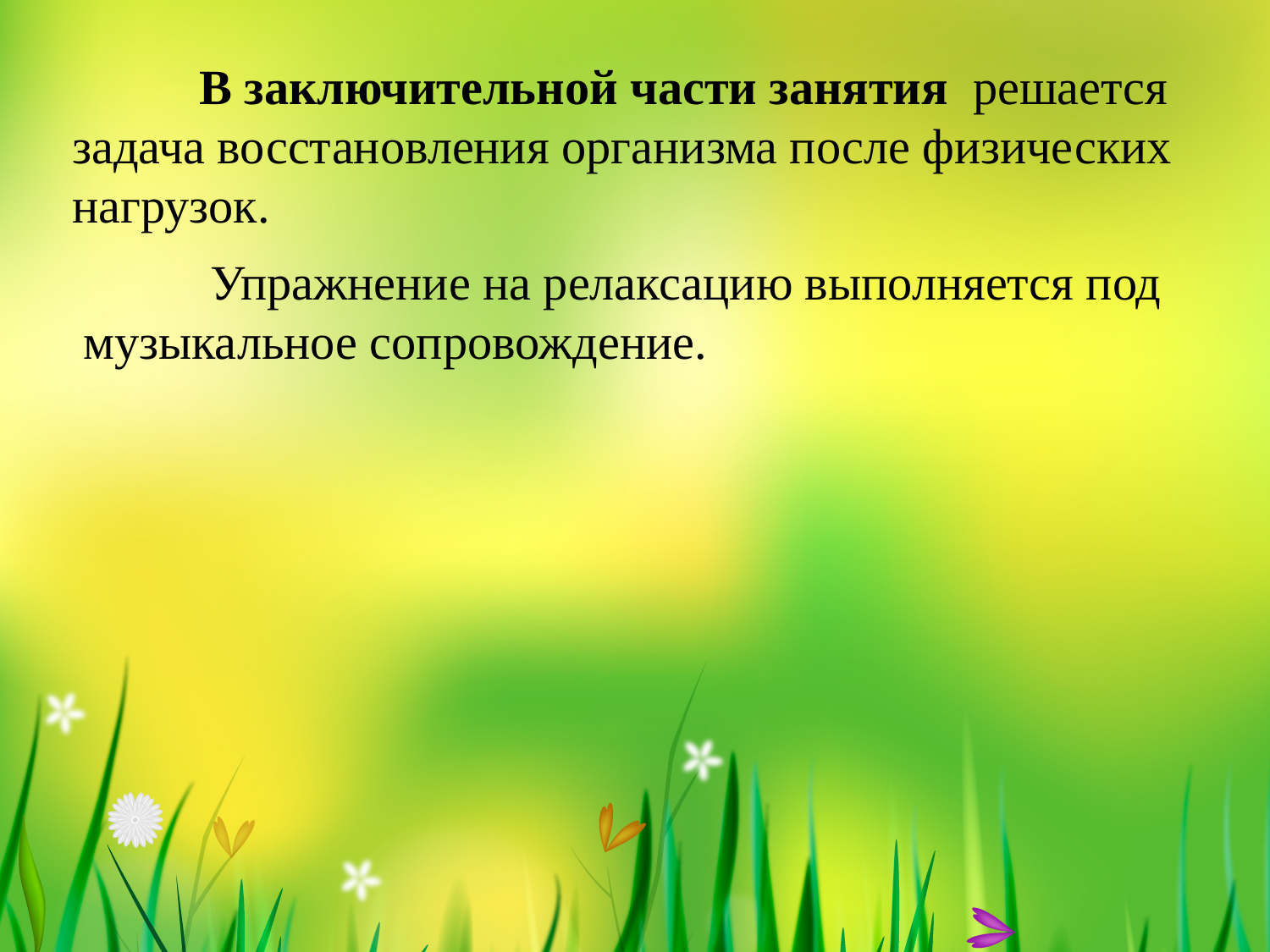

В заключительной части занятия  решается задача восстановления организма после физических нагрузок.
	Упражнение на релаксацию выполняется под музыкальное сопровождение.